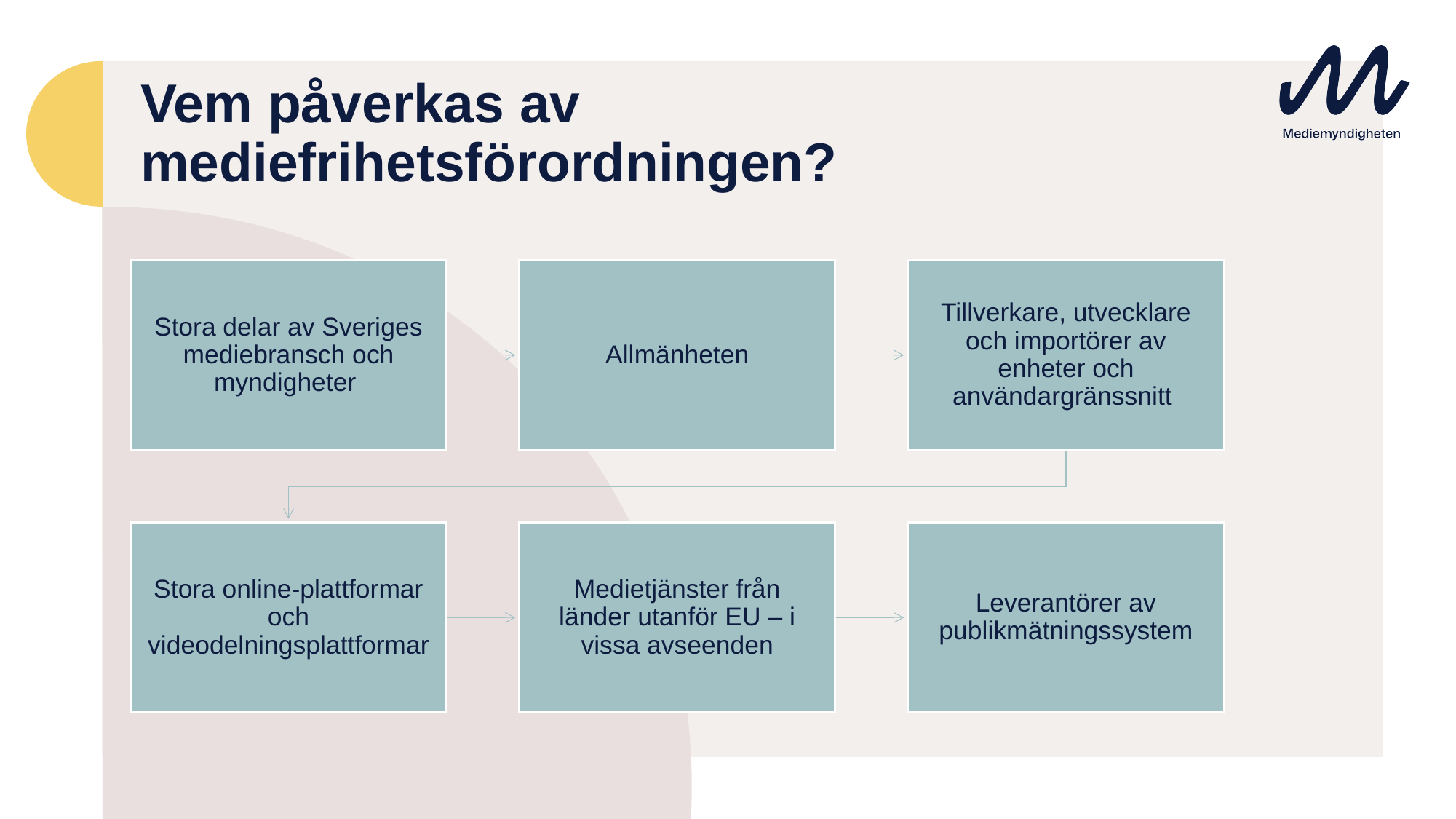

# Vem påverkas av mediefrihetsförordningen?

Stora delar av Sveriges mediebransch och myndigheter

Allmänheten

Tillverkare, utvecklare och importörer av enheter och användargränssnitt

Stora online-plattformar och videodelningsplattformar

Medietjänster från länder utanför EU – i vissa avseenden
Leverantörer av publikmätningssystem